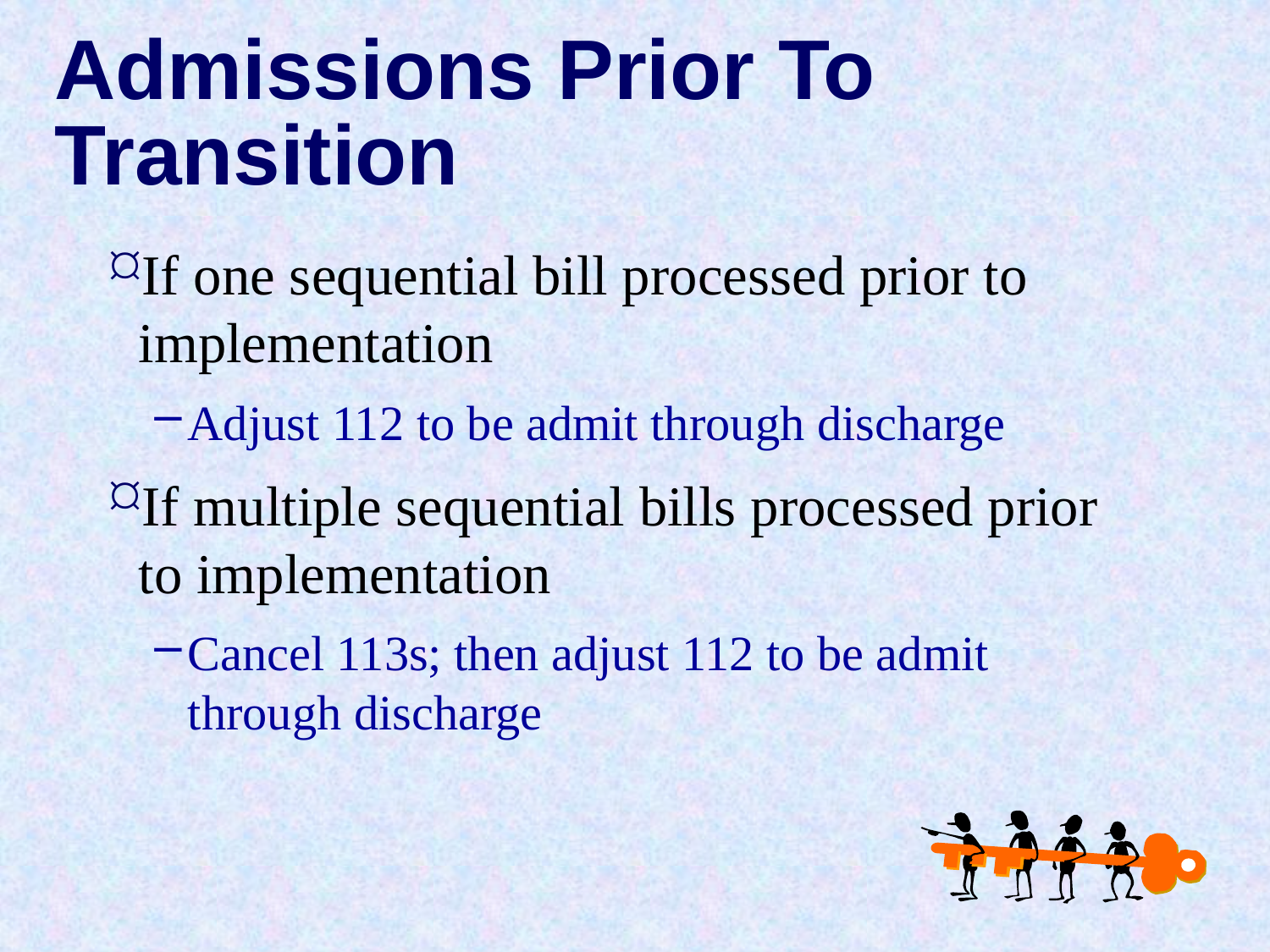

# Admissions Prior To Transition
If one sequential bill processed prior to implementation
Adjust 112 to be admit through discharge
If multiple sequential bills processed prior to implementation
Cancel 113s; then adjust 112 to be admit through discharge